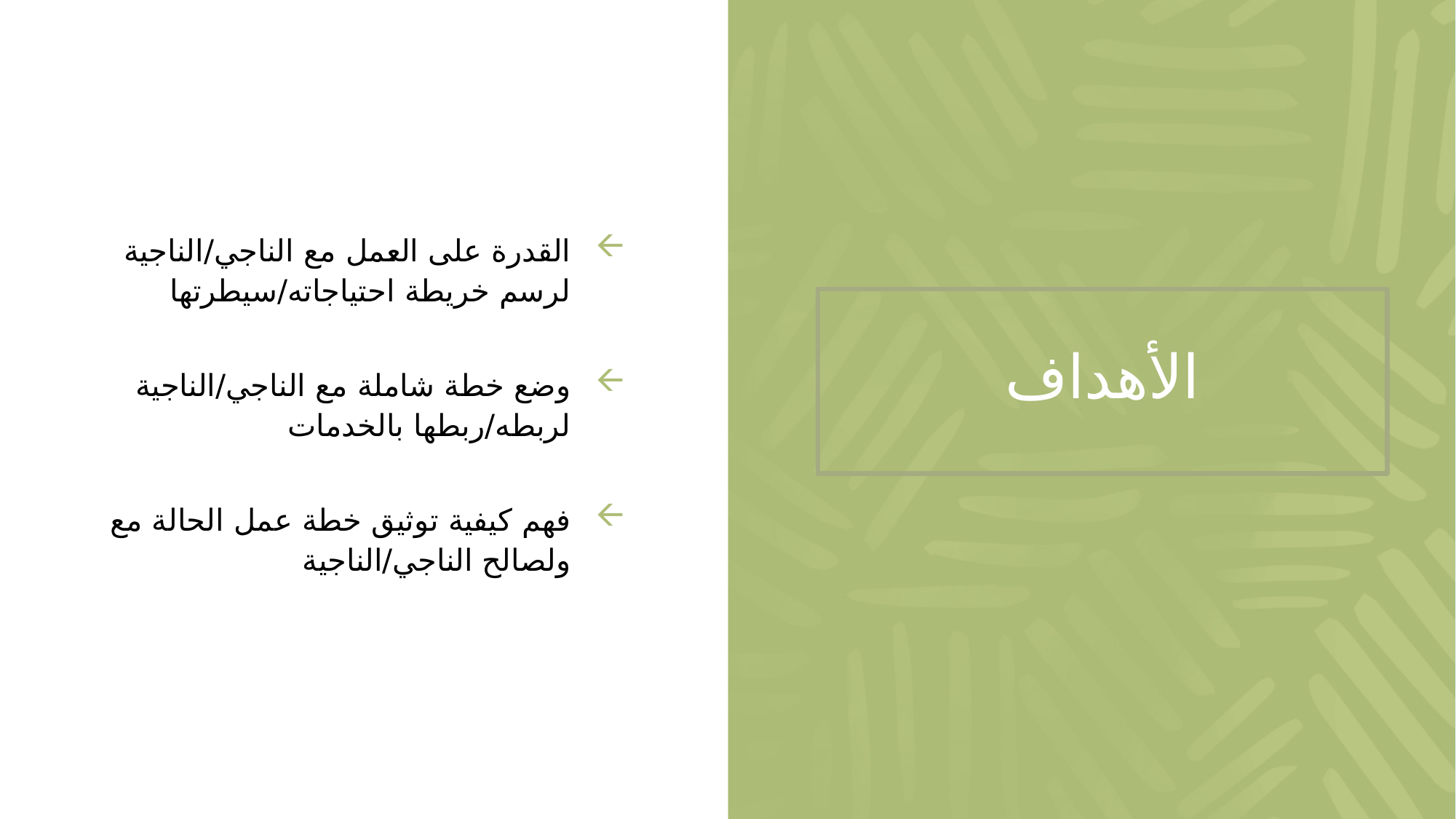

القدرة على العمل مع الناجي/الناجية لرسم خريطة احتياجاته/سيطرتها
وضع خطة شاملة مع الناجي/الناجية لربطه/ربطها بالخدمات
فهم كيفية توثيق خطة عمل الحالة مع ولصالح الناجي/الناجية
# الأهداف